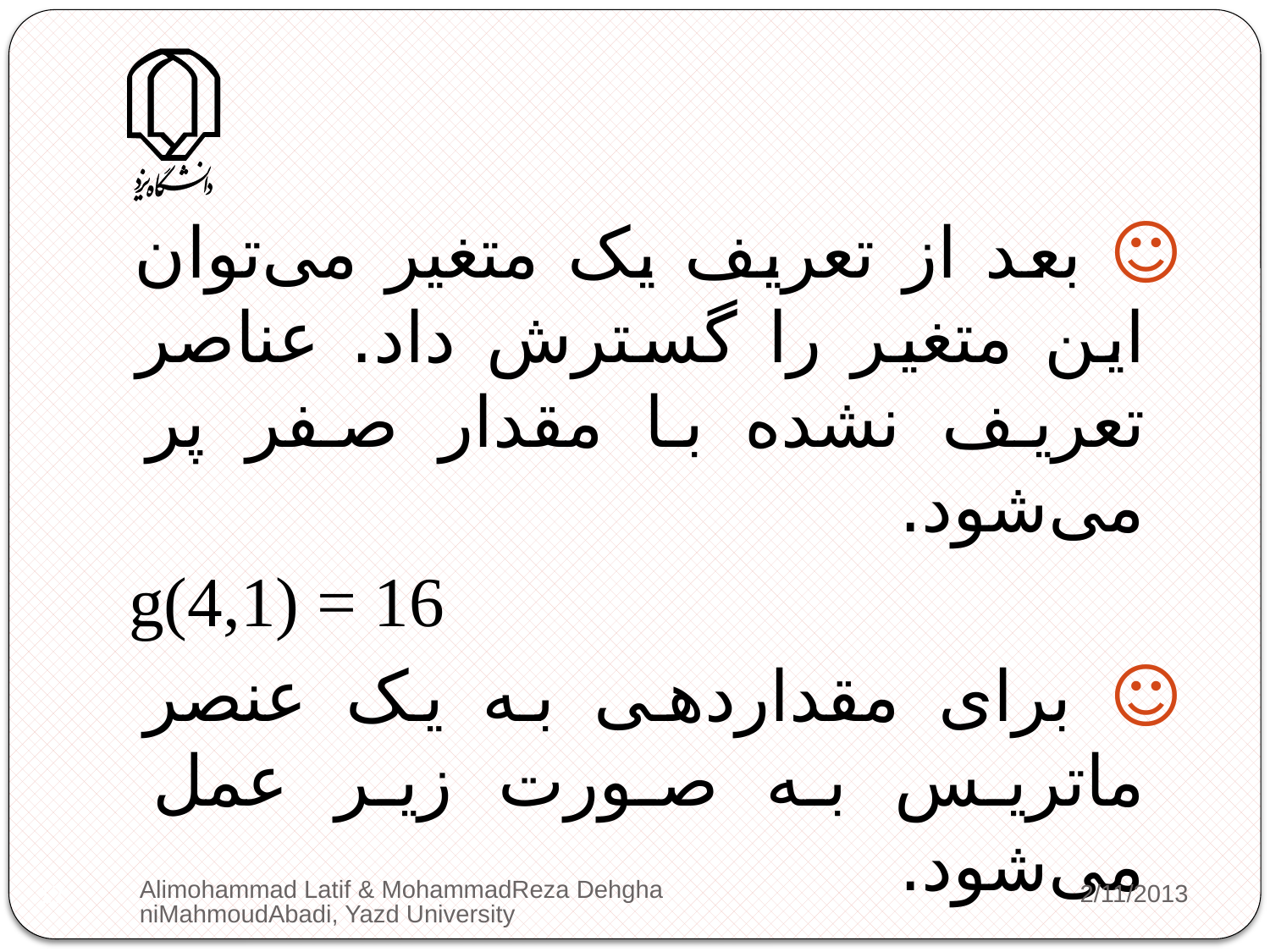

☺ بعد از تعریف یک متغیر می‌توان این متغیر را گسترش داد. عناصر تعریف نشده با مقدار صفر پر می‌شود.
g(4,1) = 16
☺ برای مقداردهی به یک عنصر ماتریس به صورت زیر عمل می‌شود.
g(4, 2) =15
☺ تذکر: از کروشه استفاده نکنید.
Alimohammad Latif & MohammadReza DehghaniMahmoudAbadi, Yazd University
2/11/2013
17